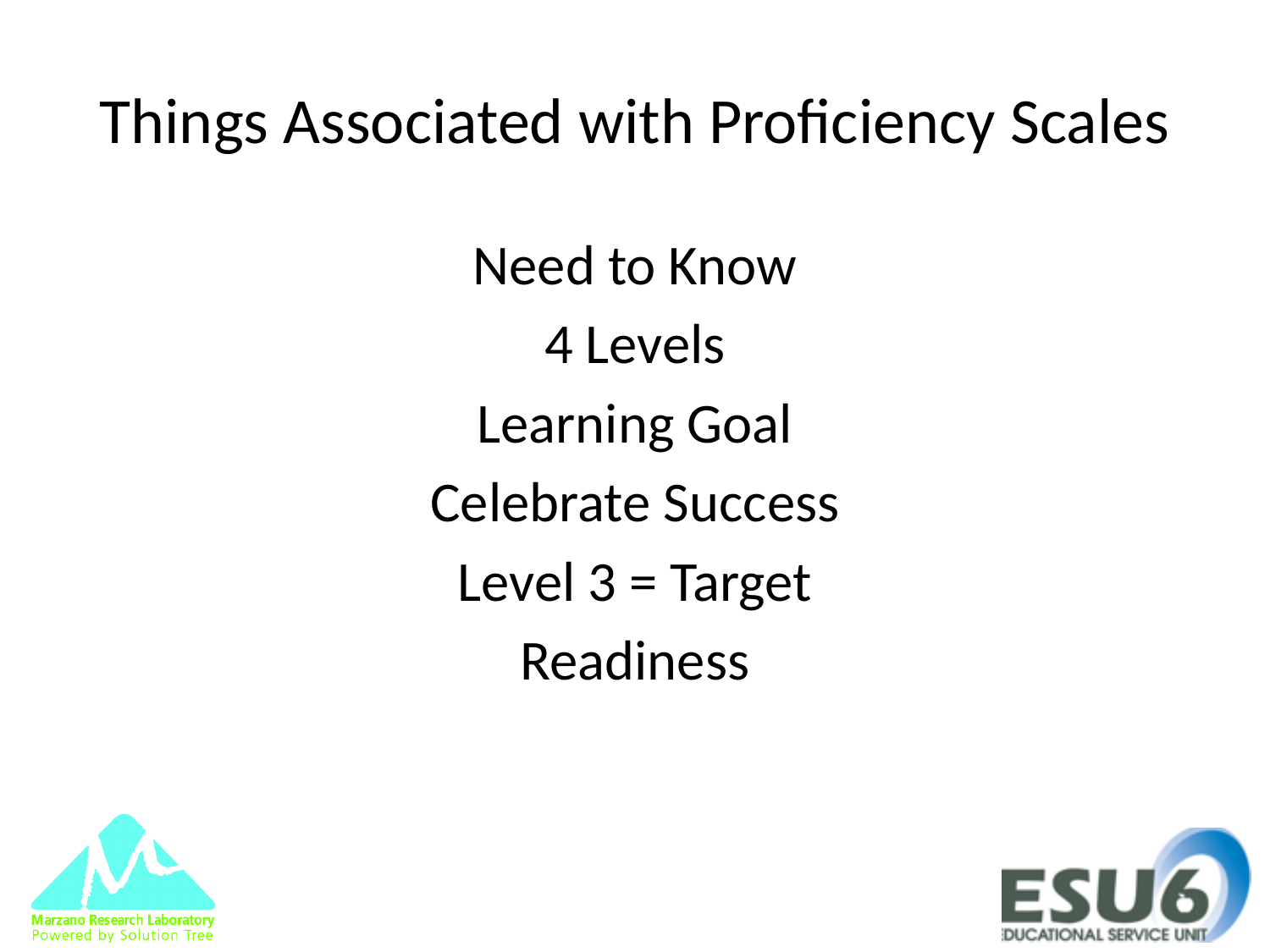

# Things Associated with Proficiency Scales
Need to Know
4 Levels
Learning Goal
Celebrate Success
Level 3 = Target
Readiness